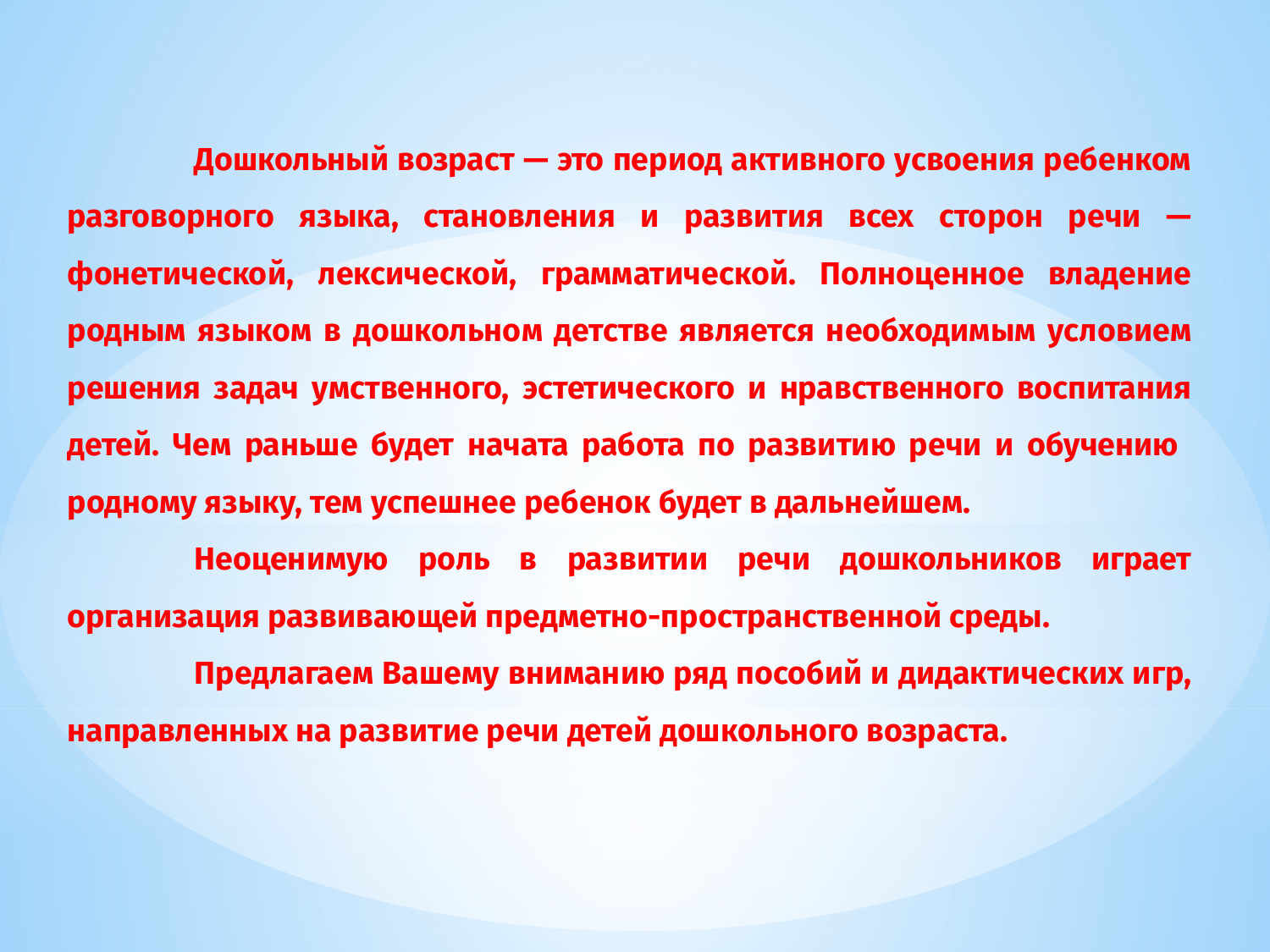

Дошкольный возраст — это период активного усвоения ребенком разговорного языка, становления и развития всех сторон речи — фонетической, лексической, грамматической. Полноценное владение родным языком в дошкольном детстве является необходимым условием решения задач умственного, эстетического и нравственного воспитания детей. Чем раньше будет начата работа по развитию речи и обучению  родному языку, тем успешнее ребенок будет в дальнейшем.
	Неоценимую роль в развитии речи дошкольников играет организация развивающей предметно-пространственной среды.
	Предлагаем Вашему вниманию ряд пособий и дидактических игр, направленных на развитие речи детей дошкольного возраста.